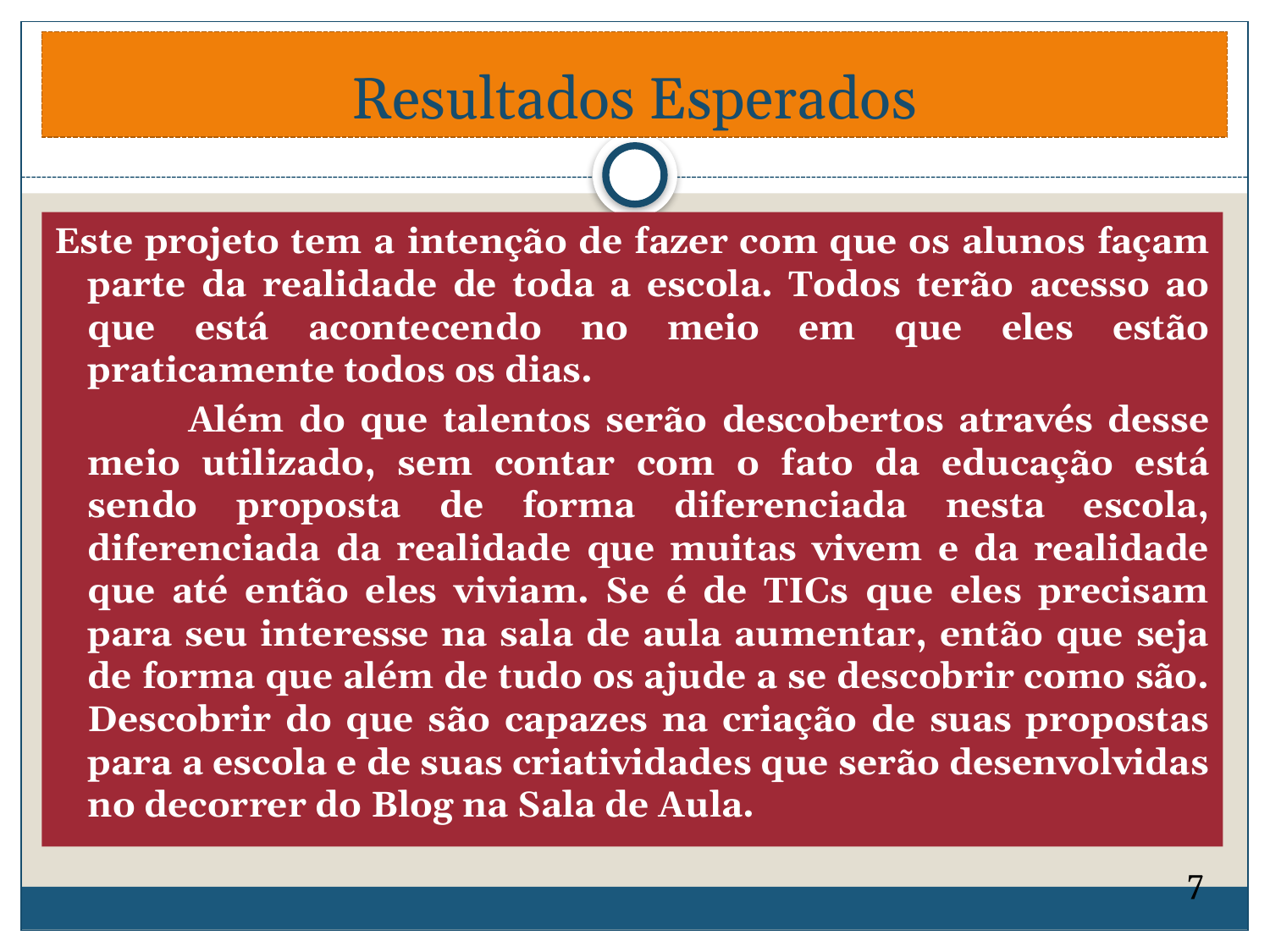

# Resultados Esperados
Este projeto tem a intenção de fazer com que os alunos façam parte da realidade de toda a escola. Todos terão acesso ao que está acontecendo no meio em que eles estão praticamente todos os dias.
         Além do que talentos serão descobertos através desse meio utilizado, sem contar com o fato da educação está sendo proposta de forma diferenciada nesta escola, diferenciada da realidade que muitas vivem e da realidade que até então eles viviam. Se é de TICs que eles precisam para seu interesse na sala de aula aumentar, então que seja de forma que além de tudo os ajude a se descobrir como são. Descobrir do que são capazes na criação de suas propostas para a escola e de suas criatividades que serão desenvolvidas no decorrer do Blog na Sala de Aula.
7